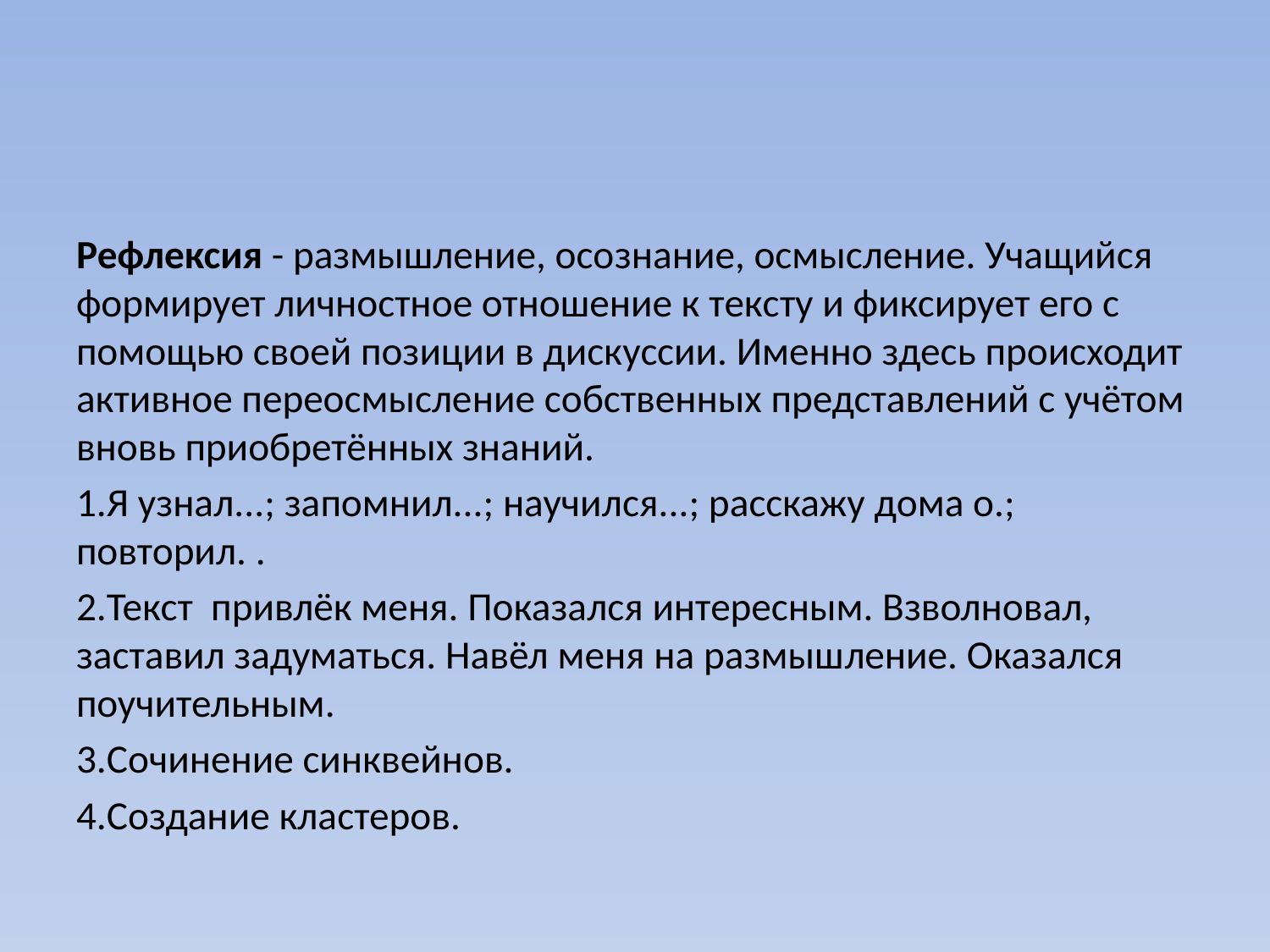

#
Рефлексия - размышление, осо­знание, осмысление. Учащийся фор­мирует личностное отношение к текс­ту и фиксирует его с помощью своей позиции в дискуссии. Именно здесь происходит активное переосмысле­ние собственных представлений с учётом вновь приобретённых знаний.
1.Я узнал...; запомнил...; научил­ся...; расскажу дома о.; повторил. .
2.Текст  привлёк меня. Показался интересным. Взволновал, заставил задуматься. Навёл меня на размыш­ление. Оказался поучительным.
3.Сочинение синквейнов.
4.Создание кластеров.